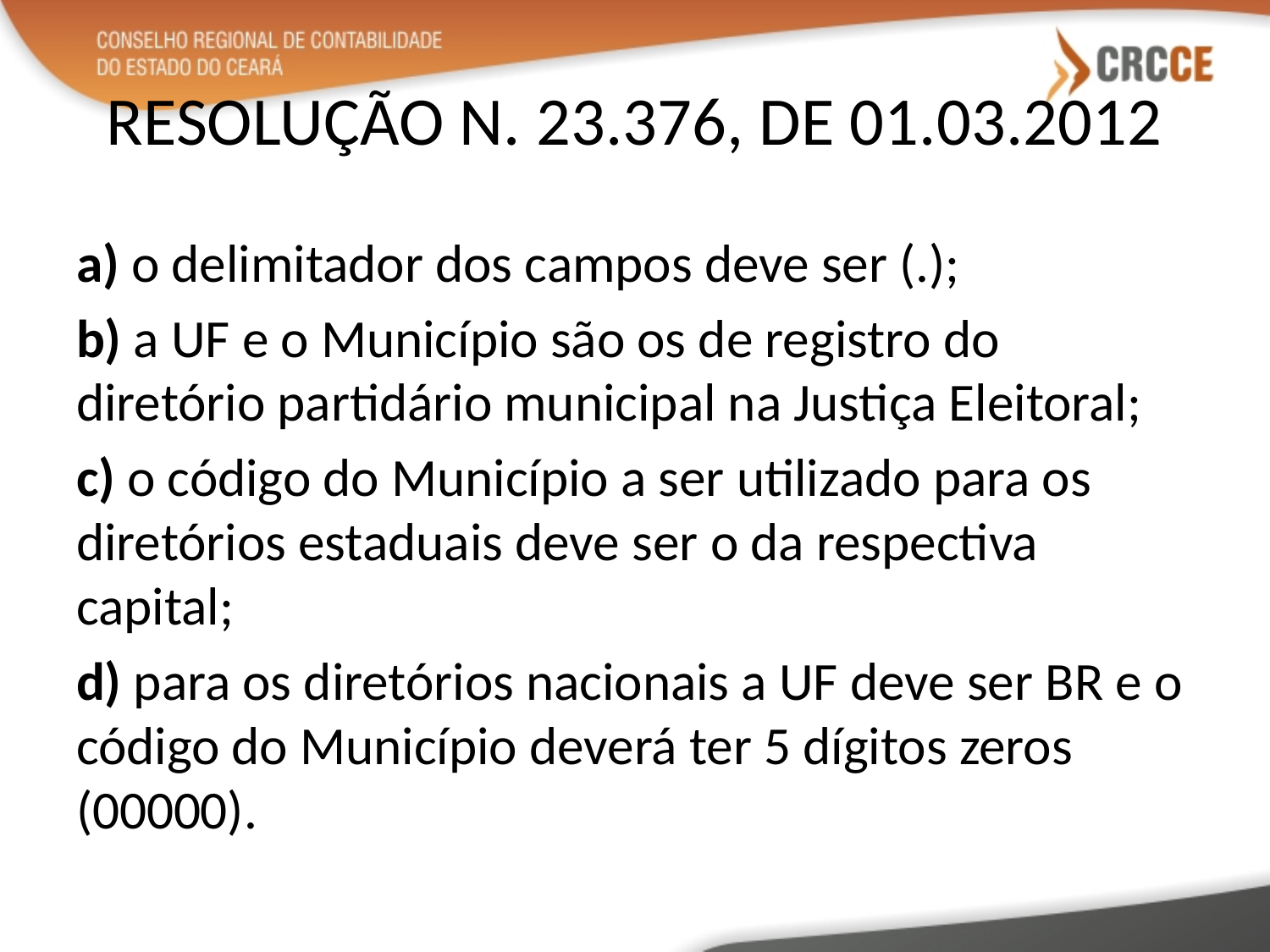

# RESOLUÇÃO N. 23.376, DE 01.03.2012
a) o delimitador dos campos deve ser (.);
b) a UF e o Município são os de registro do diretório partidário municipal na Justiça Eleitoral;
c) o código do Município a ser utilizado para os diretórios estaduais deve ser o da respectiva capital;
d) para os diretórios nacionais a UF deve ser BR e o código do Município deverá ter 5 dígitos zeros (00000).